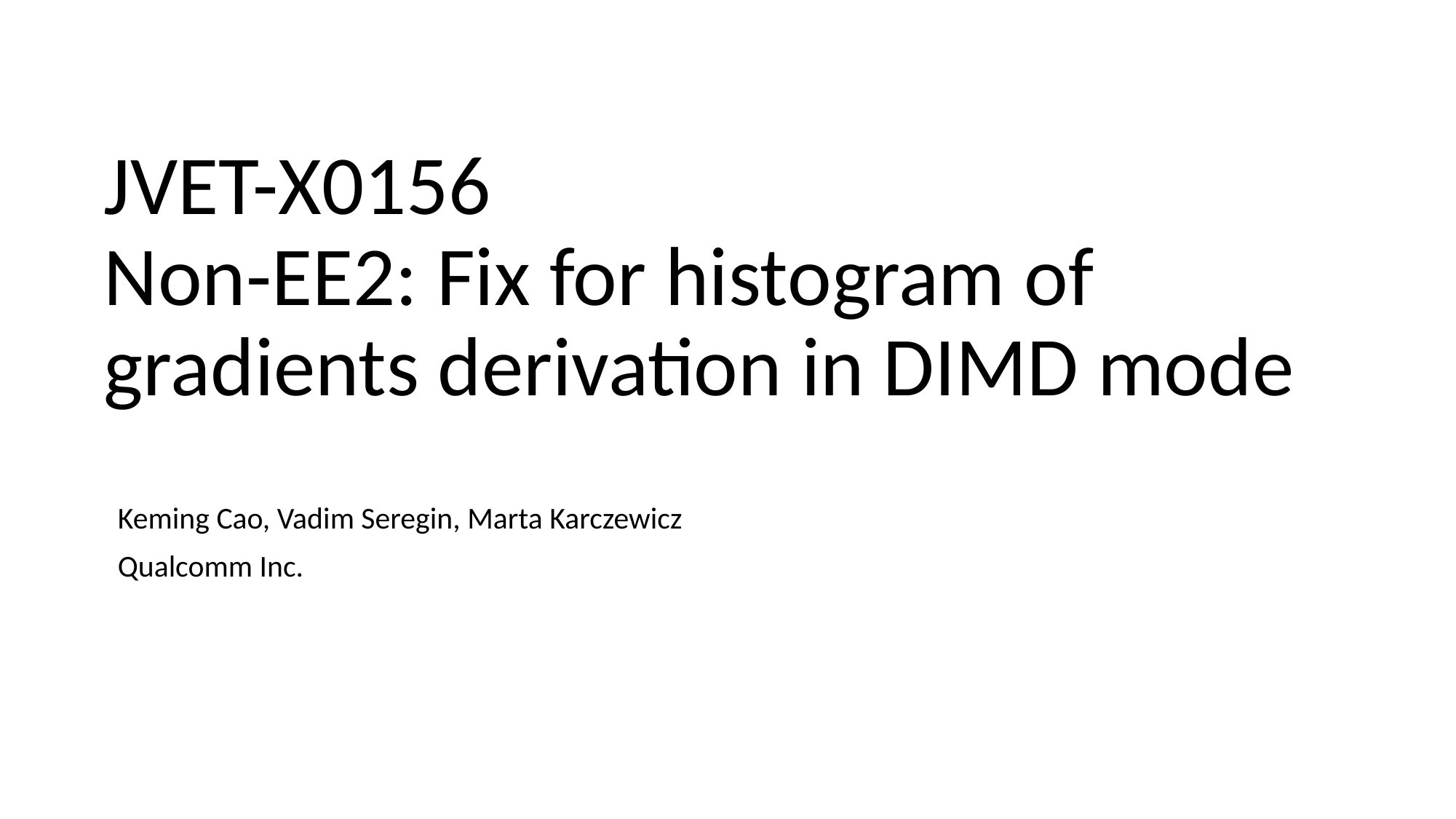

# JVET-X0156 Non-EE2: Fix for histogram of gradients derivation in DIMD mode
Keming Cao, Vadim Seregin, Marta Karczewicz
Qualcomm Inc.